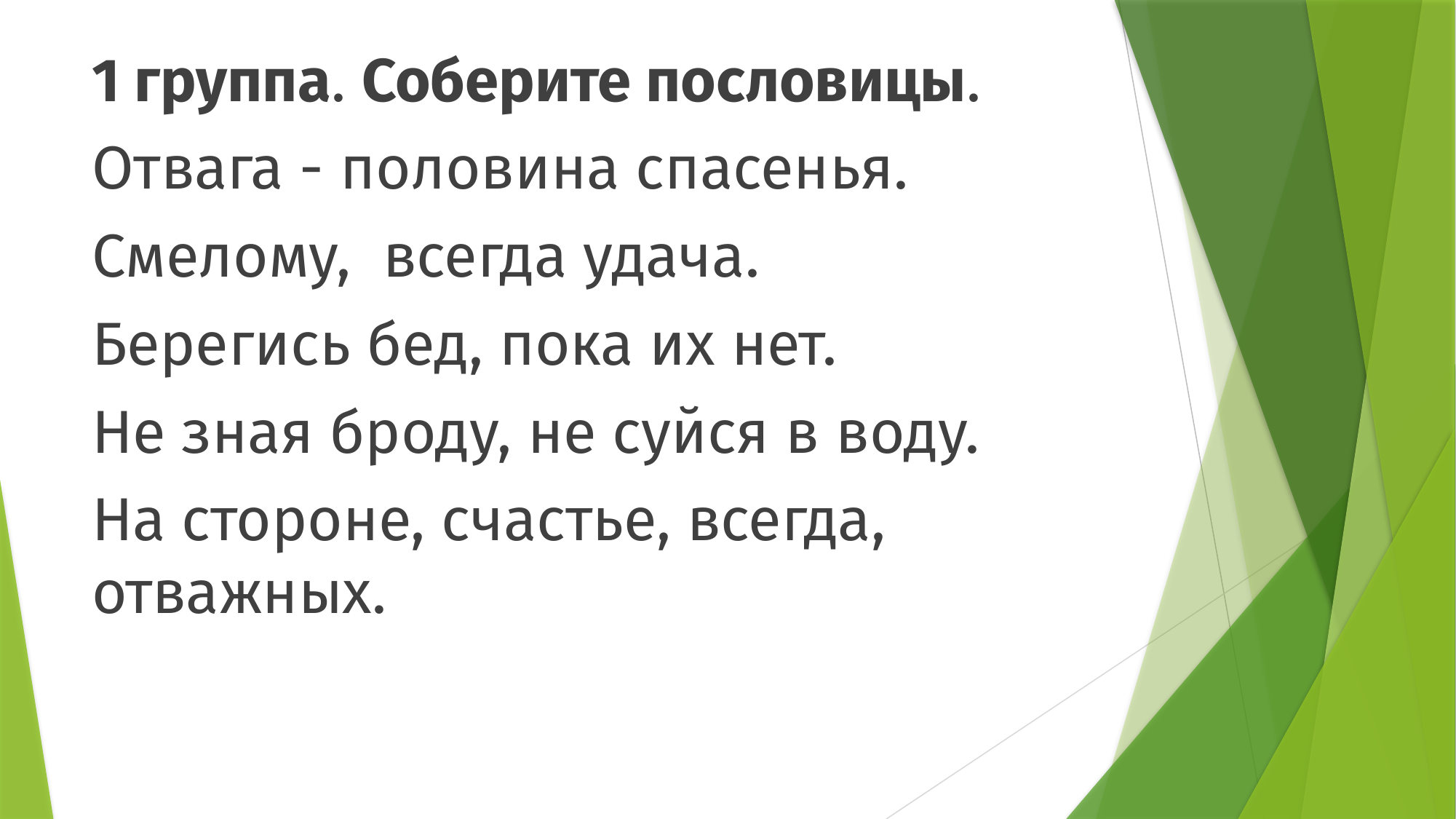

1 группа. Соберите пословицы.
Отвага - половина спасенья.
Смелому,  всегда удача.
Берегись бед, пока их нет.
Не зная броду, не суйся в воду.
На стороне, счастье, всегда, отважных.

#